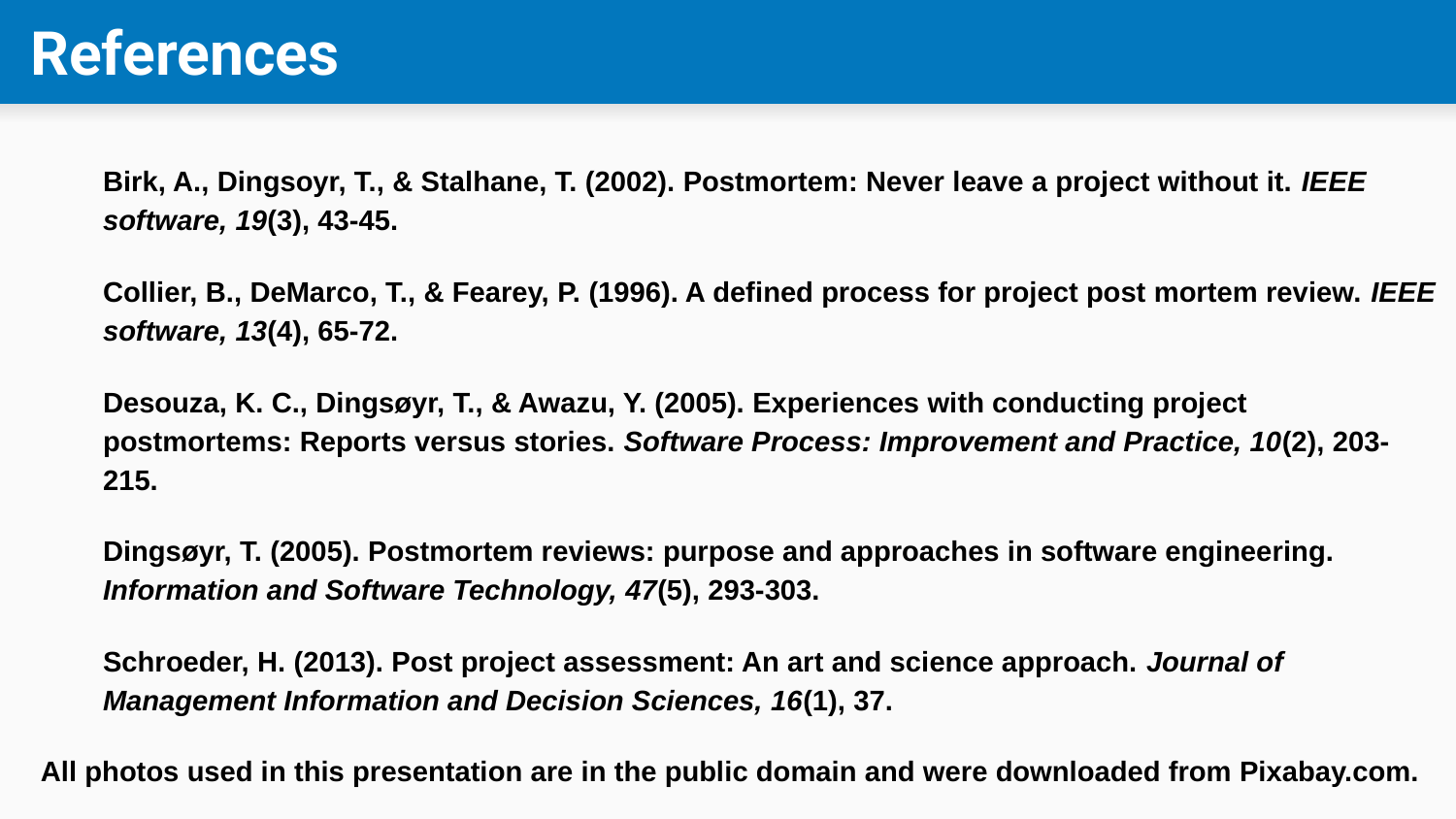

# References
Birk, A., Dingsoyr, T., & Stalhane, T. (2002). Postmortem: Never leave a project without it. IEEE software, 19(3), 43-45.
Collier, B., DeMarco, T., & Fearey, P. (1996). A defined process for project post mortem review. IEEE software, 13(4), 65-72.
Desouza, K. C., Dingsøyr, T., & Awazu, Y. (2005). Experiences with conducting project postmortems: Reports versus stories. Software Process: Improvement and Practice, 10(2), 203-215.
Dingsøyr, T. (2005). Postmortem reviews: purpose and approaches in software engineering. Information and Software Technology, 47(5), 293-303.
Schroeder, H. (2013). Post project assessment: An art and science approach. Journal of Management Information and Decision Sciences, 16(1), 37.
All photos used in this presentation are in the public domain and were downloaded from Pixabay.com.